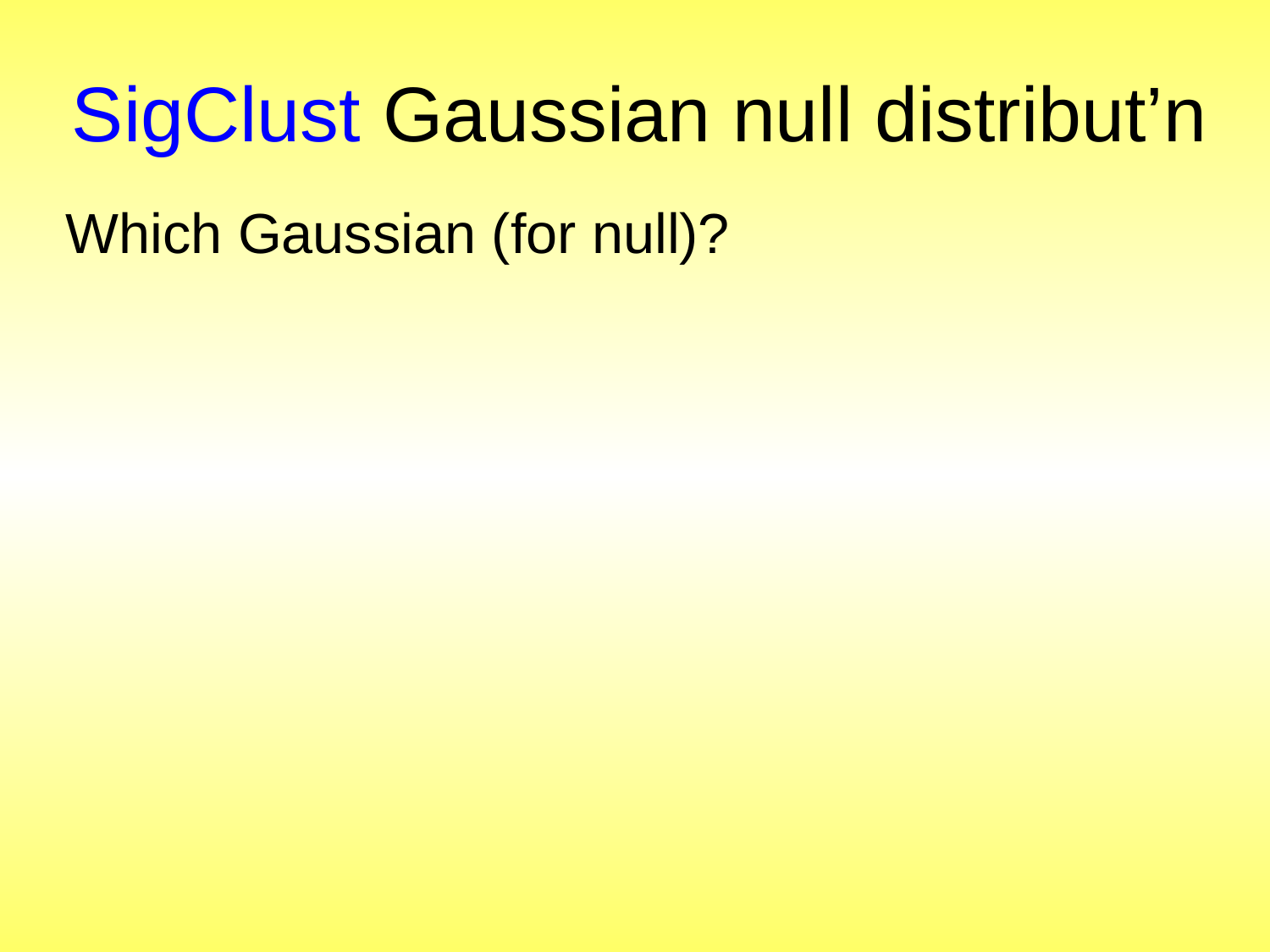

# SigClust Gaussian null distribut’n
Which Gaussian (for null)?